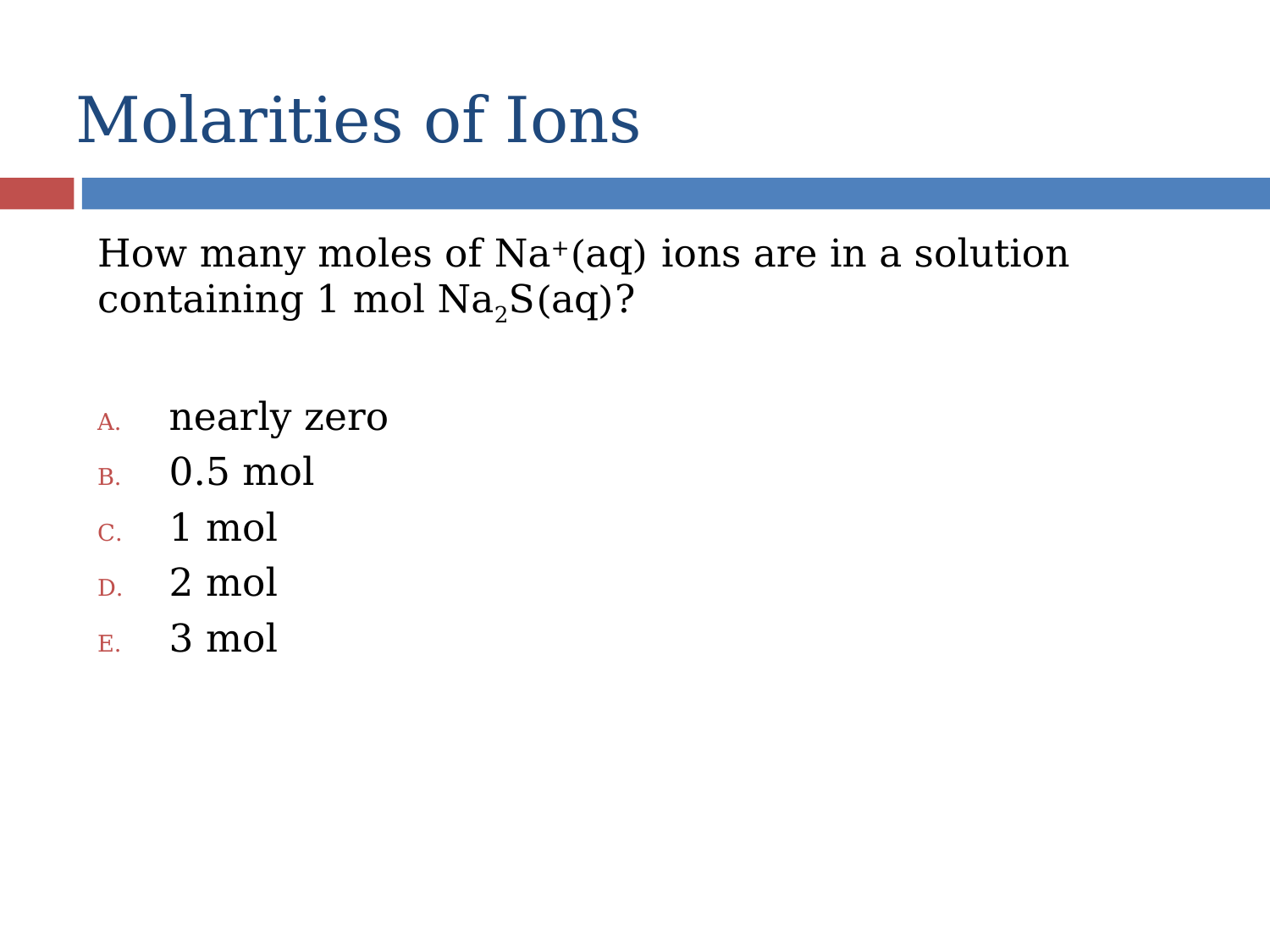

# Molarities of Ions
How many moles of Na+(aq) ions are in a solution containing 1 mol Na2S(aq)?

nearly zero
0.5 mol
1 mol
2 mol
3 mol